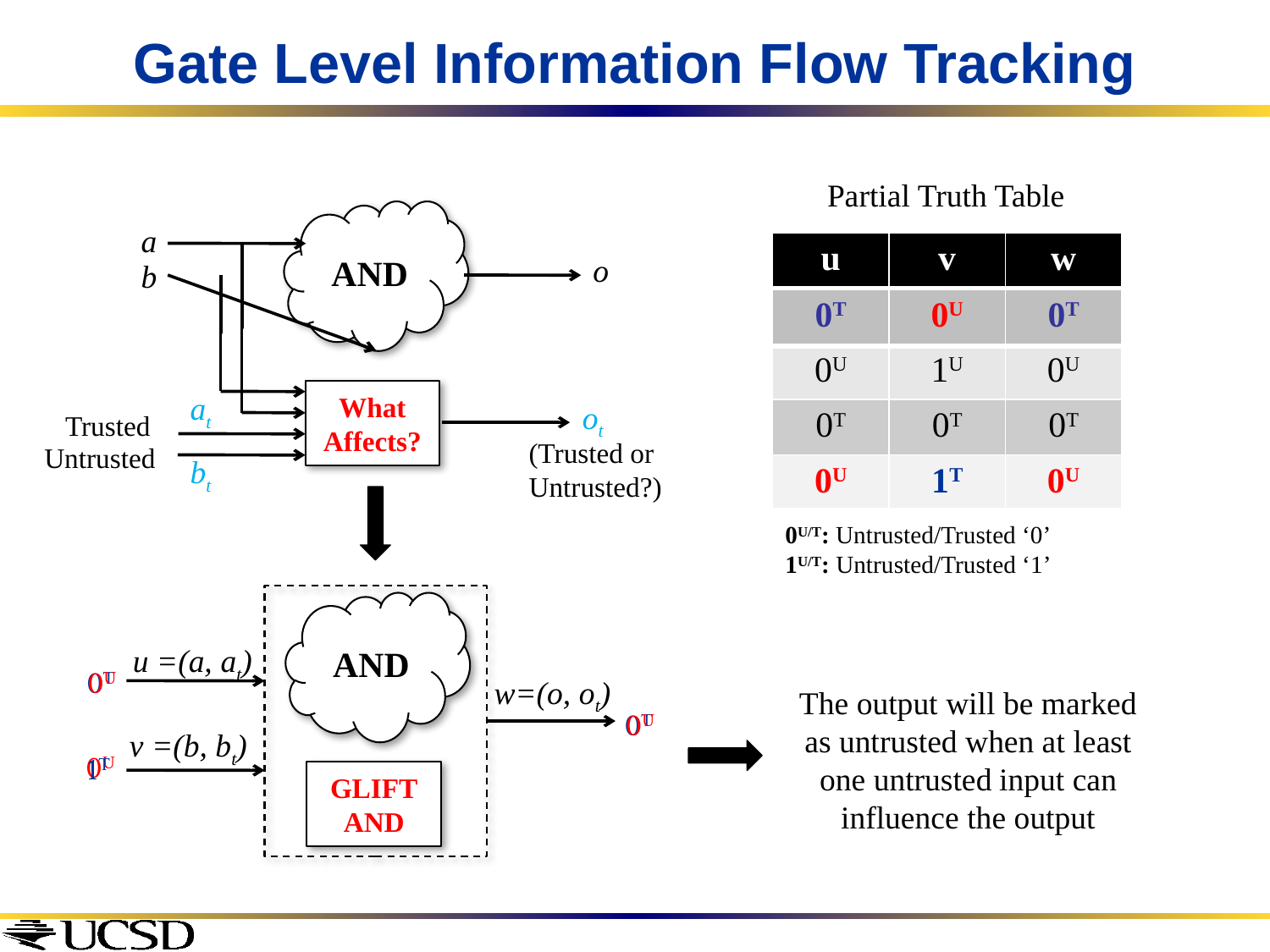

# Gate Level Information Flow Tracking
Partial Truth Table
AND
a
o
b
What Affects?
at
ot
Trusted
(Trusted or
Untrusted?)
Untrusted
bt
| u | v | w |
| --- | --- | --- |
| 0T | 0U | 0T |
| 0U | 1U | 0U |
| 0T | 0T | 0T |
| 0U | 1T | 0U |
| 0T | 0U | 0T |
| --- | --- | --- |
| 0U | 1T | 0U |
| --- | --- | --- |

0U/T: Untrusted/Trusted ‘0’
1U/T: Untrusted/Trusted ‘1’

AND
u =(a, at)
w=(o, ot)
v =(b, bt)
GLIFT
AND
0T
0U
The output will be marked as untrusted when at least one untrusted input can influence the output
0T
0U
0U

1T